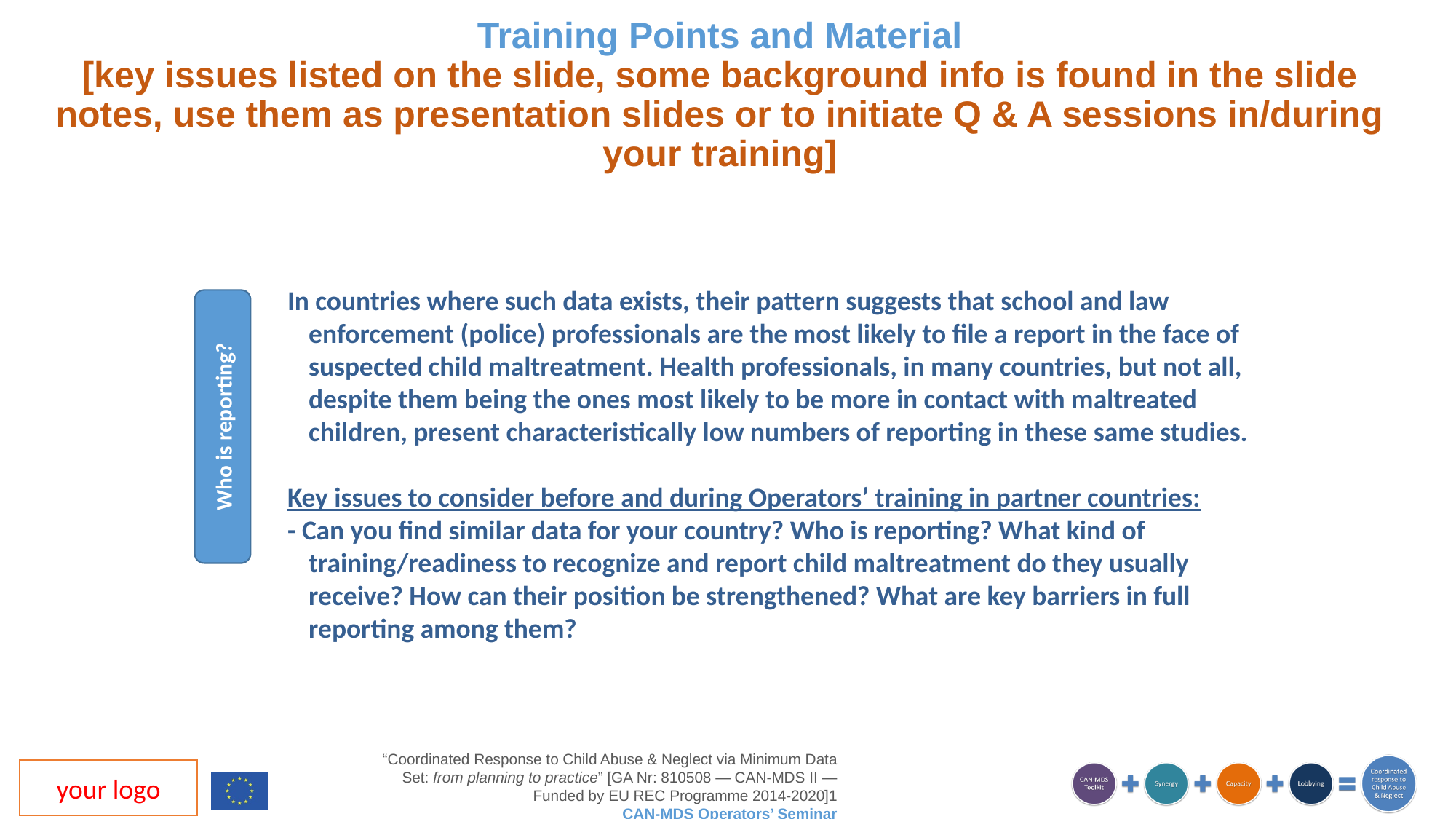

Training Points and Material
[key issues listed on the slide, some background info is found in the slide notes, use them as presentation slides or to initiate Q & A sessions in/during your training]

In countries where such data exists, their pattern suggests that school and law enforcement (police) professionals are the most likely to file a report in the face of suspected child maltreatment. Health professionals, in many countries, but not all, despite them being the ones most likely to be more in contact with maltreated children, present characteristically low numbers of reporting in these same studies.

Key issues to consider before and during Operators’ training in partner countries:
- Can you find similar data for your country? Who is reporting? What kind of training/readiness to recognize and report child maltreatment do they usually receive? How can their position be strengthened? What are key barriers in full reporting among them?
Who is reporting?